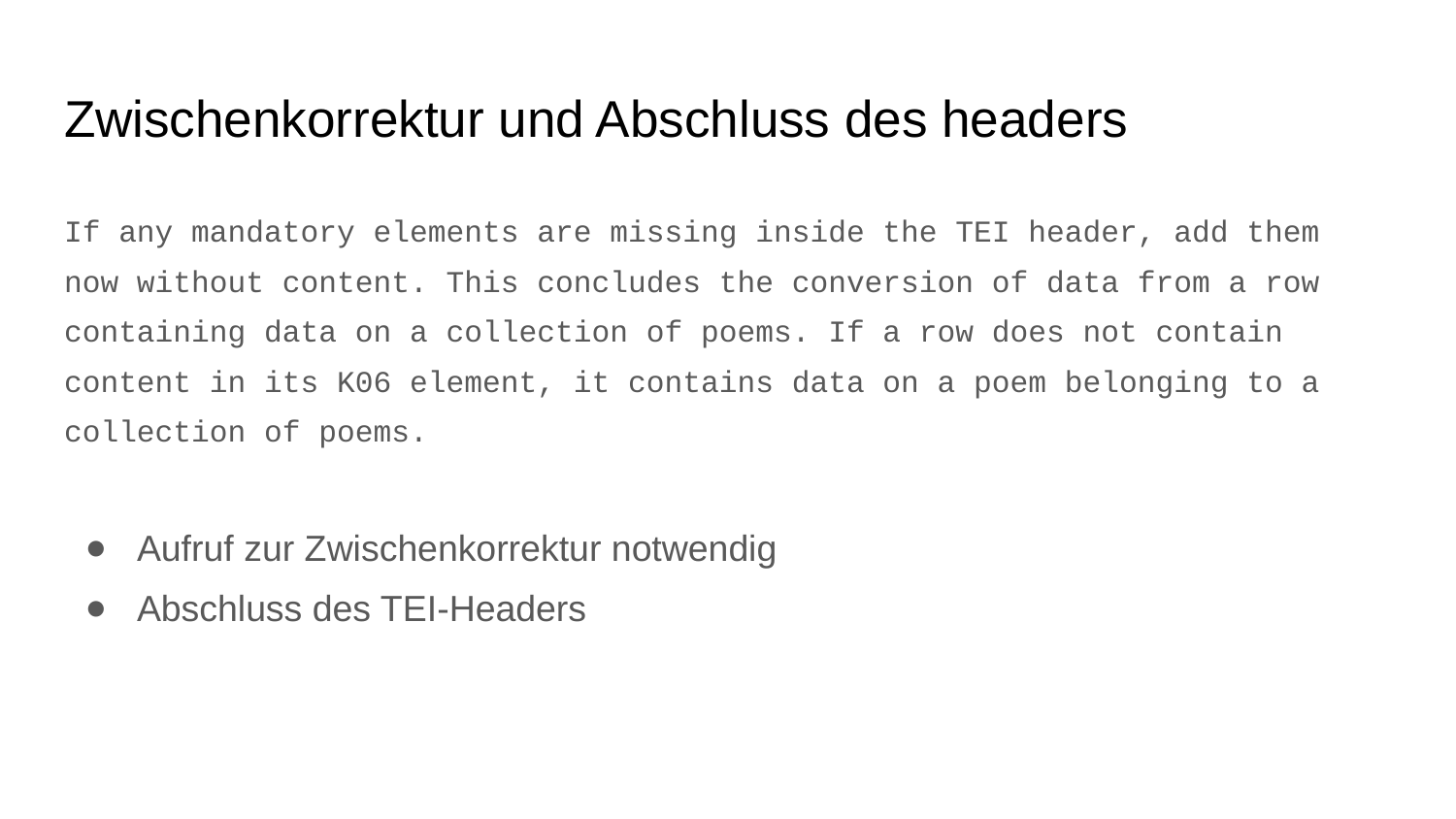

# Zwischenkorrektur und Abschluss des headers
If any mandatory elements are missing inside the TEI header, add them now without content. This concludes the conversion of data from a row containing data on a collection of poems. If a row does not contain content in its K06 element, it contains data on a poem belonging to a collection of poems.

Aufruf zur Zwischenkorrektur notwendig
Abschluss des TEI-Headers